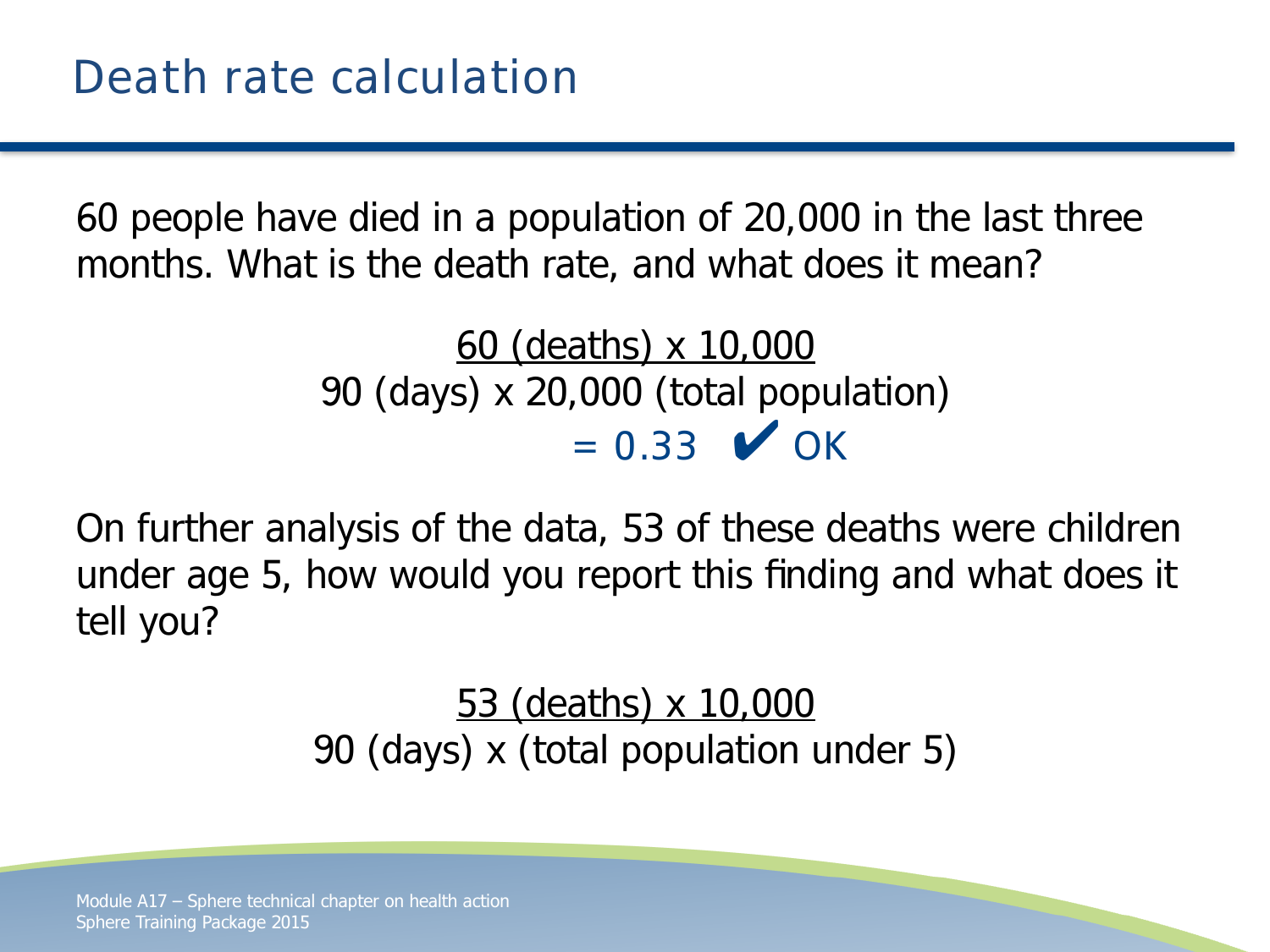

# Death rate calculation
60 people have died in a population of 20,000 in the last three months. What is the death rate, and what does it mean?
60 (deaths) x 10,000
90 (days) x 20,000 (total population)
= 0.33
On further analysis of the data, 53 of these deaths were children under age 5, how would you report this finding and what does it tell you?
53 (deaths) x 10,000
90 (days) x (total population under 5)
✔ OK
Module A17 – Sphere technical chapter on health action
Sphere Training Package 2015